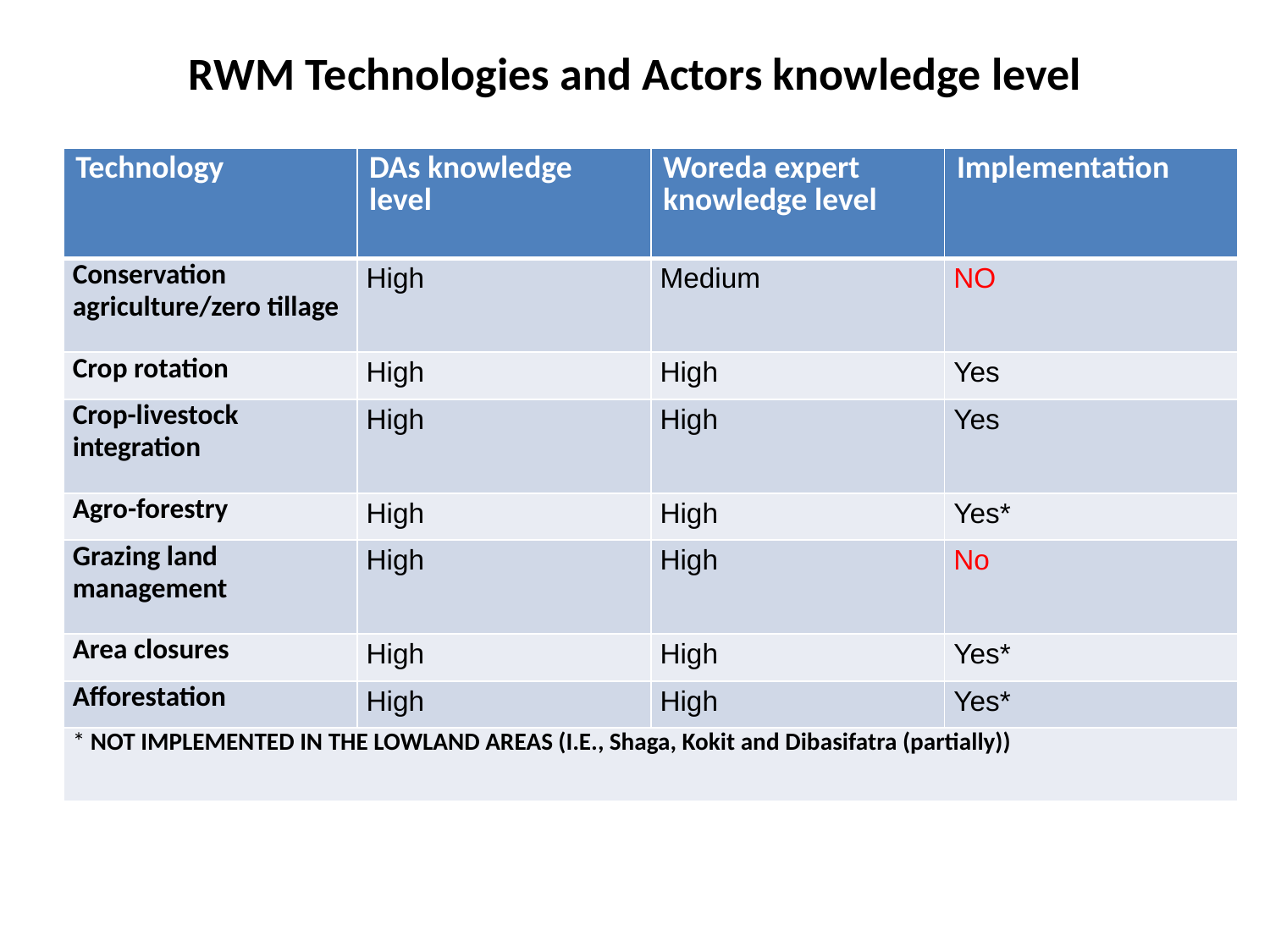

# RWM Technologies and Actors knowledge level
| Technology | DAs knowledge level | Woreda expert knowledge level | Implementation |
| --- | --- | --- | --- |
| Conservation agriculture/zero tillage | High | Medium | NO |
| Crop rotation | High | High | Yes |
| Crop-livestock integration | High | High | Yes |
| Agro-forestry | High | High | Yes\* |
| Grazing land management | High | High | No |
| Area closures | High | High | Yes\* |
| Afforestation | High | High | Yes\* |
| \* NOT IMPLEMENTED IN THE LOWLAND AREAS (I.E., Shaga, Kokit and Dibasifatra (partially)) |  |  |  |